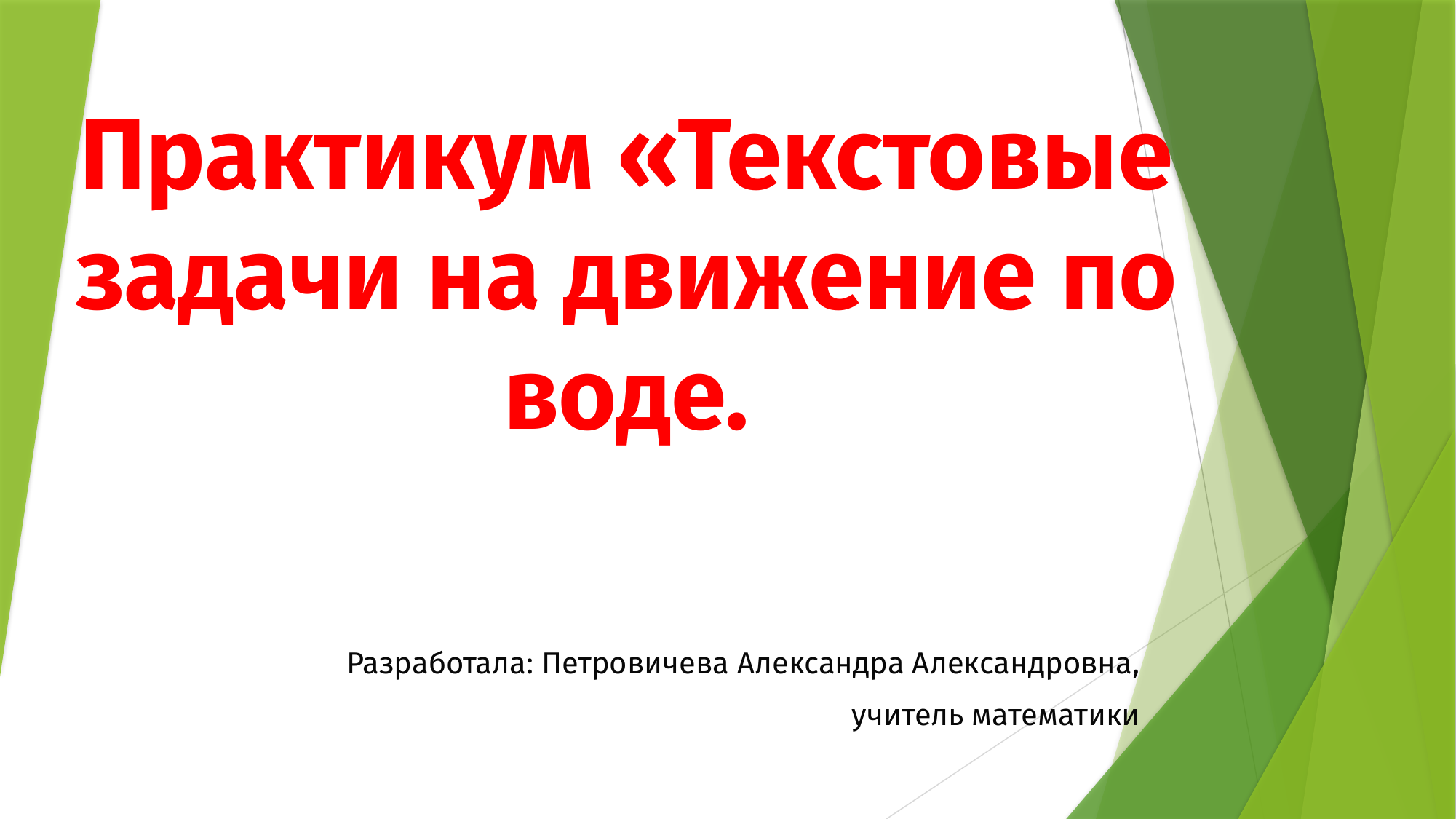

# Практикум «Текстовые задачи на движение по воде.
Разработала: Петровичева Александра Александровна,
учитель математики